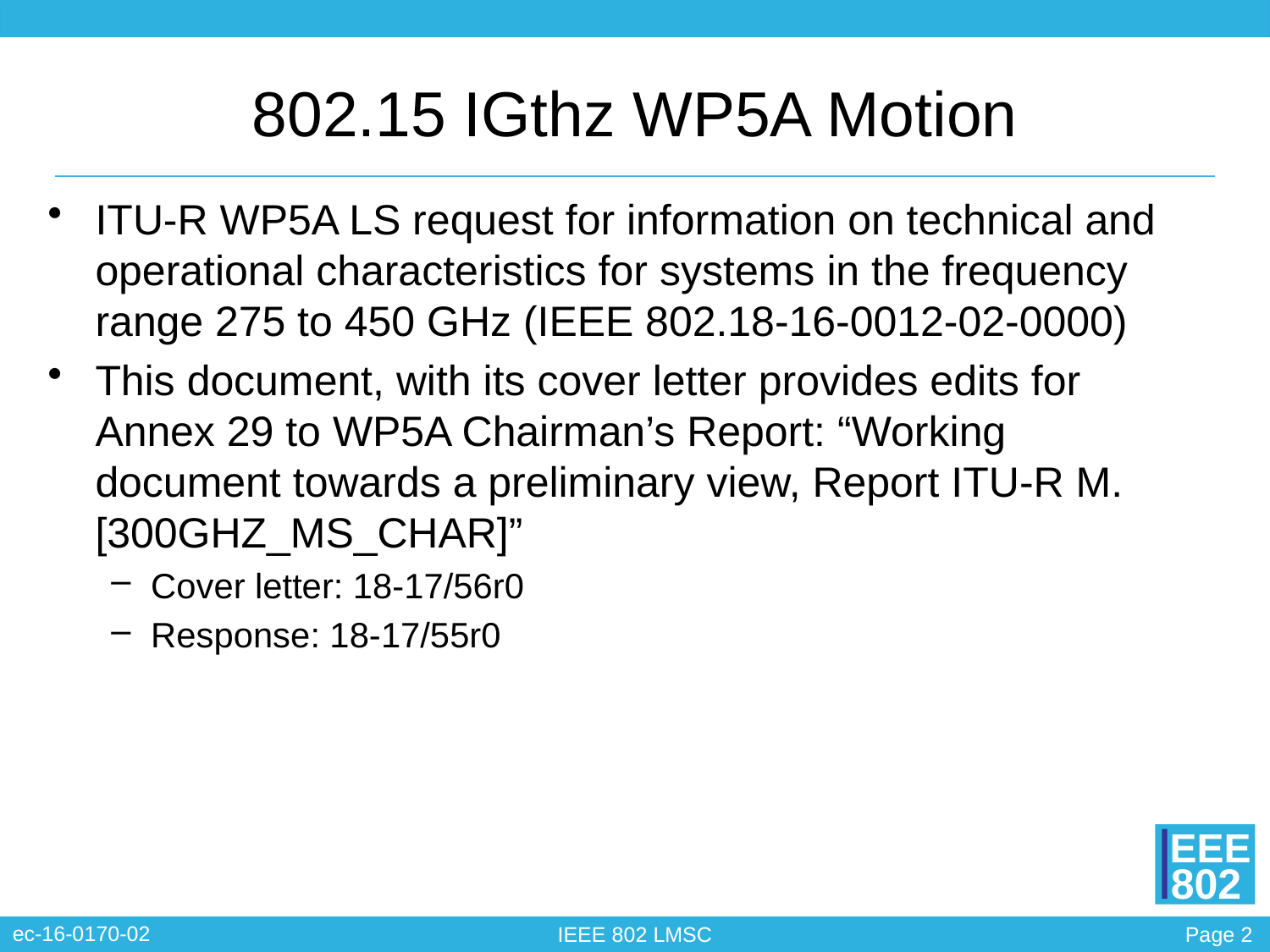

# 802.15 IGthz WP5A Motion
ITU-R WP5A LS request for information on technical and operational characteristics for systems in the frequency range 275 to 450 GHz (IEEE 802.18-16-0012-02-0000)
This document, with its cover letter provides edits for Annex 29 to WP5A Chairman’s Report: “Working document towards a preliminary view, Report ITU-R M.[300GHZ_MS_CHAR]”
Cover letter: 18-17/56r0
Response: 18-17/55r0